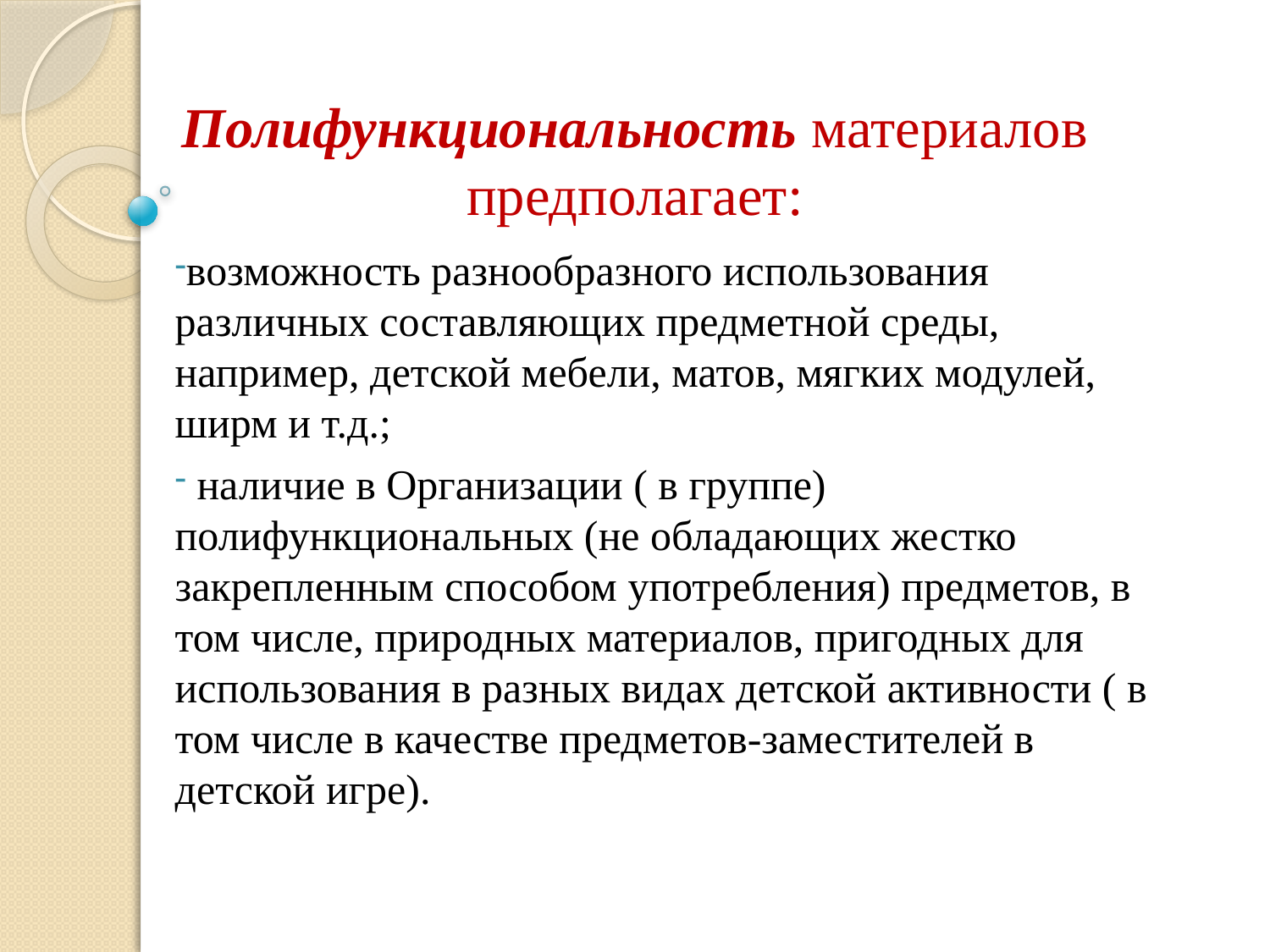

# Полифункциональность материалов предполагает:
возможность разнообразного использования различных составляющих предметной среды, например, детской мебели, матов, мягких модулей, ширм и т.д.;
 наличие в Организации ( в группе) полифункциональных (не обладающих жестко закрепленным способом употребления) предметов, в том числе, природных материалов, пригодных для использования в разных видах детской активности ( в том числе в качестве предметов-заместителей в детской игре).